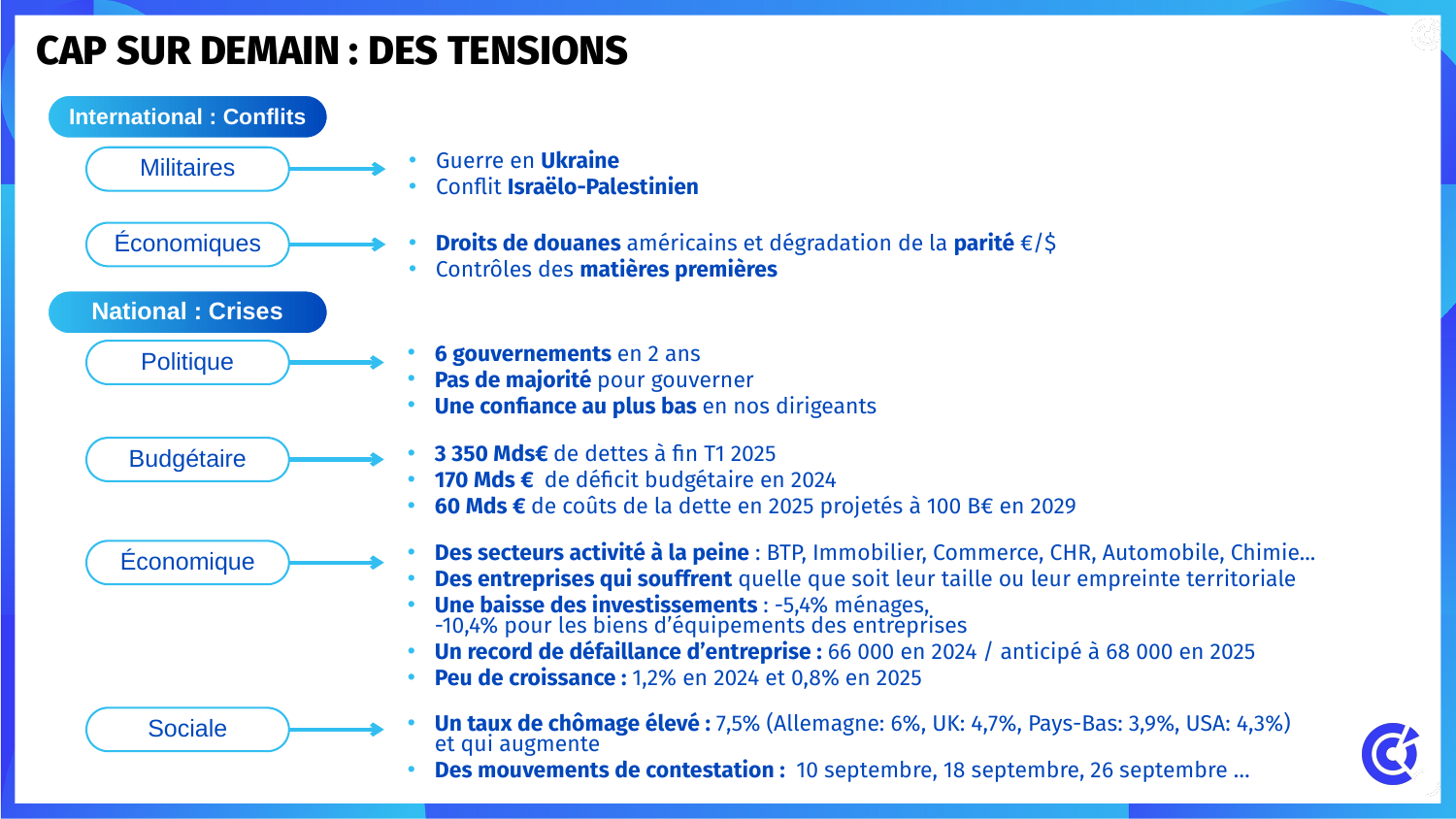

# Cap sur demain : DES TENSIONS
International : Conflits
Guerre en Ukraine
Conflit Israëlo-Palestinien
Militaires
Économiques
Droits de douanes américains et dégradation de la parité €/$
Contrôles des matières premières
National : Crises
6 gouvernements en 2 ans
Pas de majorité pour gouverner
Une confiance au plus bas en nos dirigeants
Politique
Budgétaire
3 350 Mds€ de dettes à fin T1 2025
170 Mds €  de déficit budgétaire en 2024
60 Mds € de coûts de la dette en 2025 projetés à 100 B€ en 2029
Des secteurs activité à la peine : BTP, Immobilier, Commerce, CHR, Automobile, Chimie...
Des entreprises qui souffrent quelle que soit leur taille ou leur empreinte territoriale
Une baisse des investissements : -5,4% ménages,
-10,4% pour les biens d’équipements des entreprises
Un record de défaillance d’entreprise : 66 000 en 2024 / anticipé à 68 000 en 2025
Peu de croissance : 1,2% en 2024 et 0,8% en 2025
Économique
Sociale
Un taux de chômage élevé : 7,5% (Allemagne: 6%, UK: 4,7%, Pays-Bas: 3,9%, USA: 4,3%)
et qui augmente
Des mouvements de contestation :  10 septembre, 18 septembre, 26 septembre …